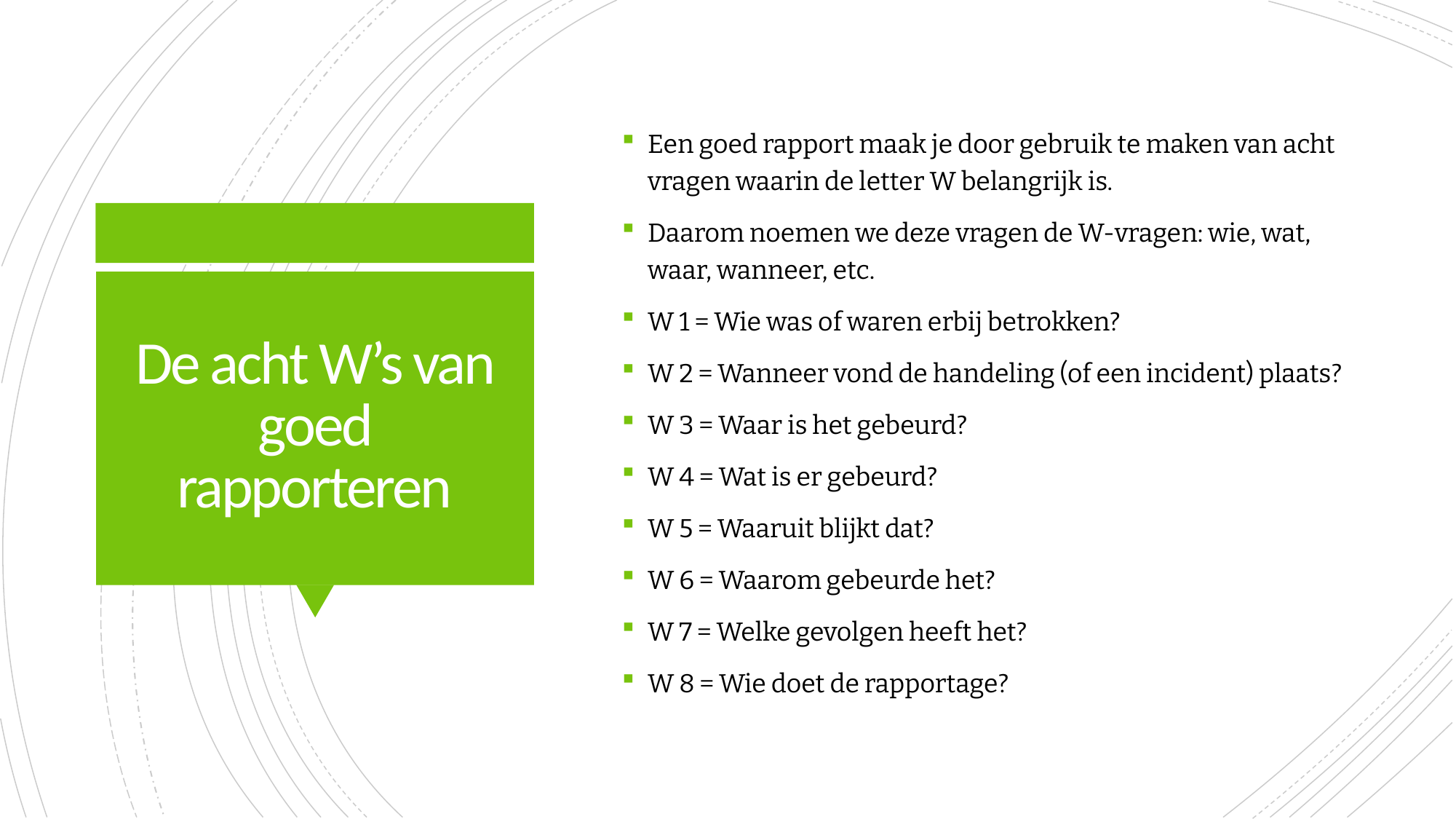

Een goed rapport maak je door gebruik te maken van acht vragen waarin de letter W belangrijk is. ​
Daarom noemen we deze vragen de W-vragen: wie, wat, waar, wanneer, etc.​
W 1 = Wie was of waren erbij betrokken?​
W 2 = Wanneer vond de handeling (of een incident) plaats?​
W 3 = Waar is het gebeurd?​
W 4 = Wat is er gebeurd?​
W 5 = Waaruit blijkt dat?​
W 6 = Waarom gebeurde het?​
W 7 = Welke gevolgen heeft het? ​
W 8 = Wie doet de rapportage?​
# De acht W’s van goed rapporteren​